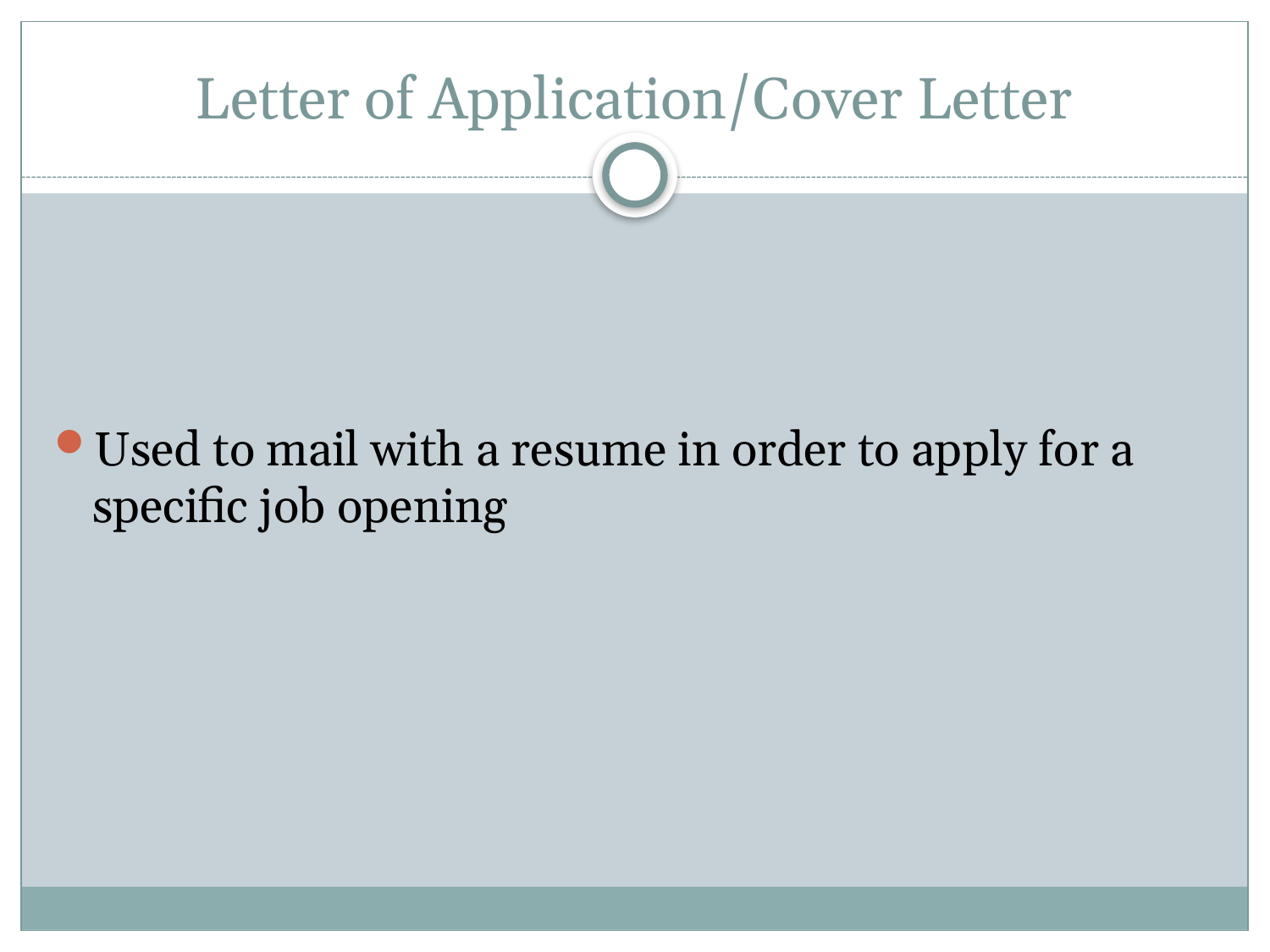

# Letter of Application/Cover Letter

Used to mail with a resume in order to apply for a specific job opening